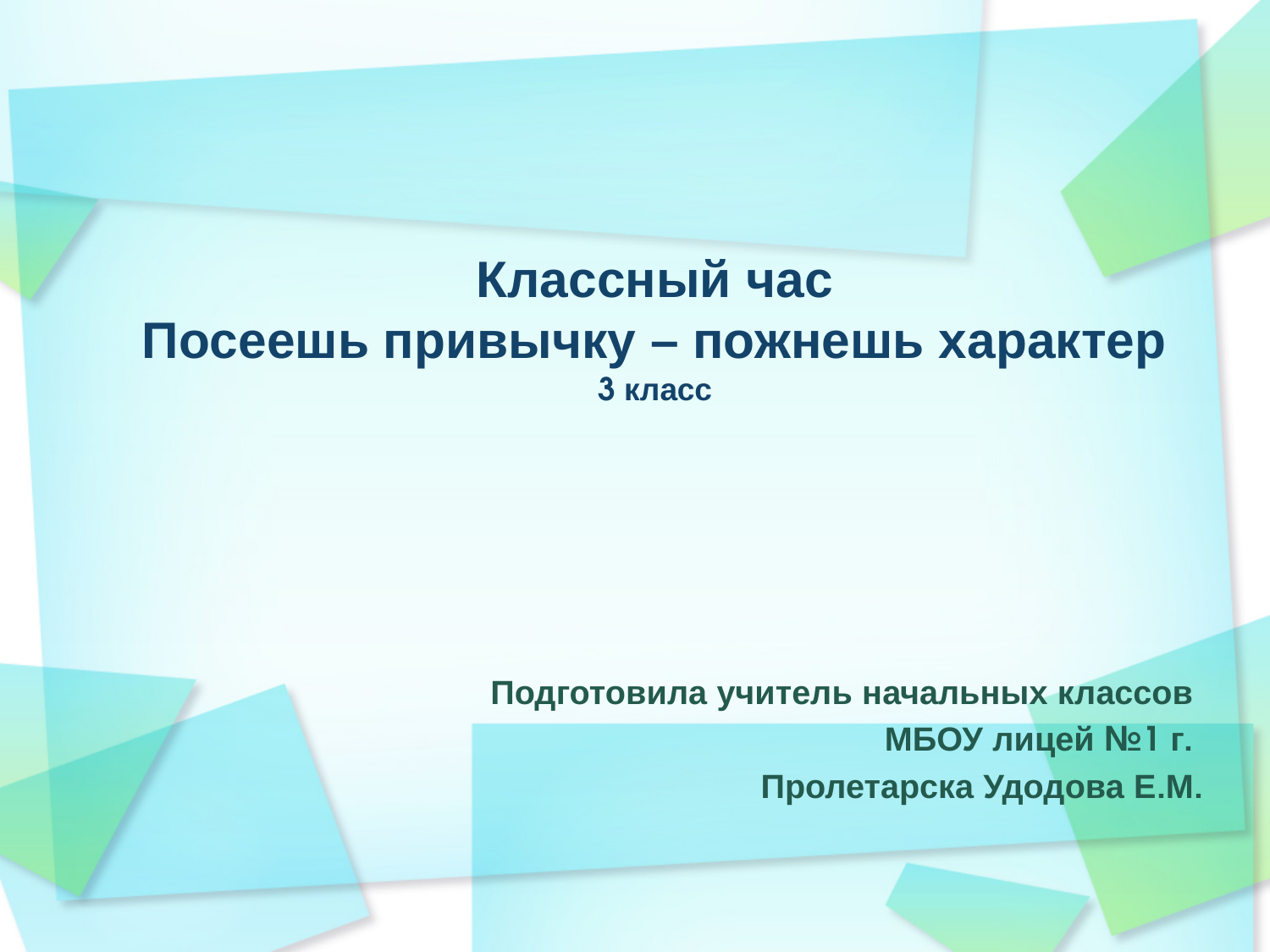

# Классный час Посеешь привычку – пожнешь характер 3 класс
Подготовила учитель начальных классов
МБОУ лицей №1 г.
Пролетарска Удодова Е.М.